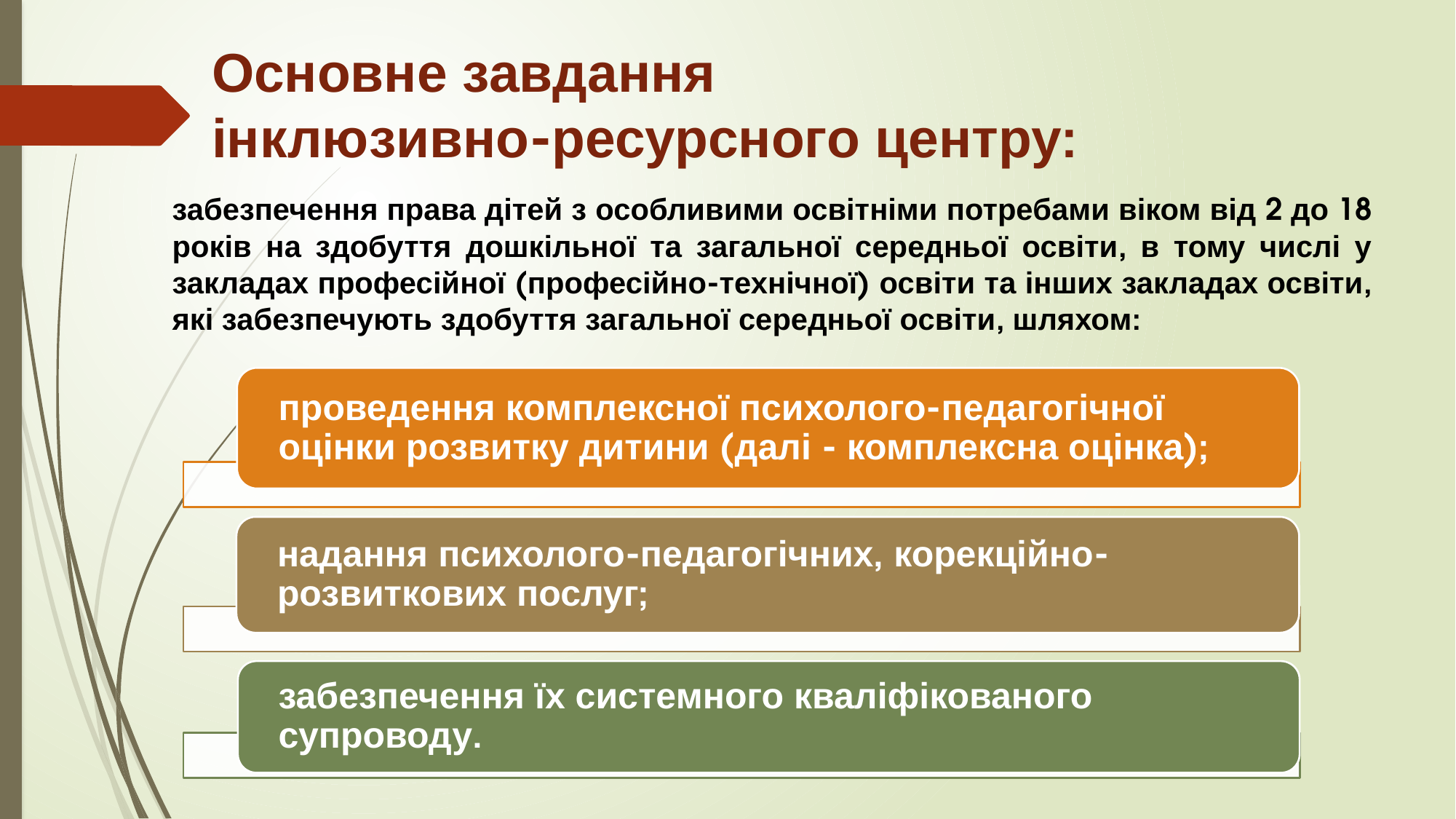

# Основне завдання інклюзивно-ресурсного центру:
забезпечення права дітей з особливими освітніми потребами віком від 2 до 18 років на здобуття дошкільної та загальної середньої освіти, в тому числі у закладах професійної (професійно-технічної) освіти та інших закладах освіти, які забезпечують здобуття загальної середньої освіти, шляхом:
проведення комплексної психолого-педагогічної оцінки розвитку дитини (далі - комплексна оцінка);
надання психолого-педагогічних, корекційно-розвиткових послуг;
забезпечення їх системного кваліфікованого супроводу.